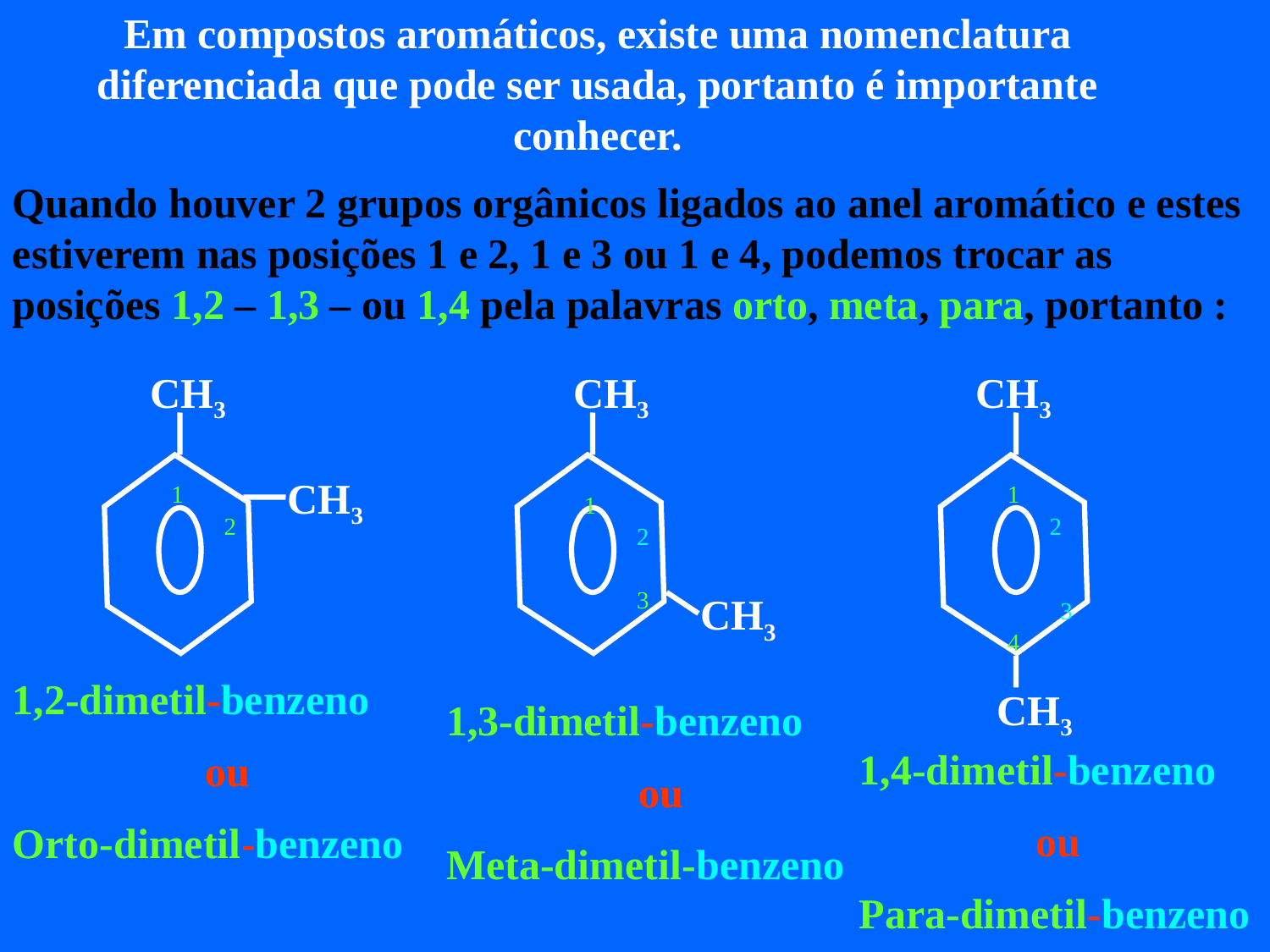

Em compostos aromáticos, existe uma nomenclatura diferenciada que pode ser usada, portanto é importante conhecer.
Quando houver 2 grupos orgânicos ligados ao anel aromático e estes estiverem nas posições 1 e 2, 1 e 3 ou 1 e 4, podemos trocar as posições 1,2 – 1,3 – ou 1,4 pela palavras orto, meta, para, portanto :
CH3

CH3

CH3

CH3

CH3

CH3
1
1
1
2
2
2
3
3
4
1,2-dimetil-benzeno
ou
Orto-dimetil-benzeno
1,3-dimetil-benzeno
ou
Meta-dimetil-benzeno
1,4-dimetil-benzeno
ou
Para-dimetil-benzeno